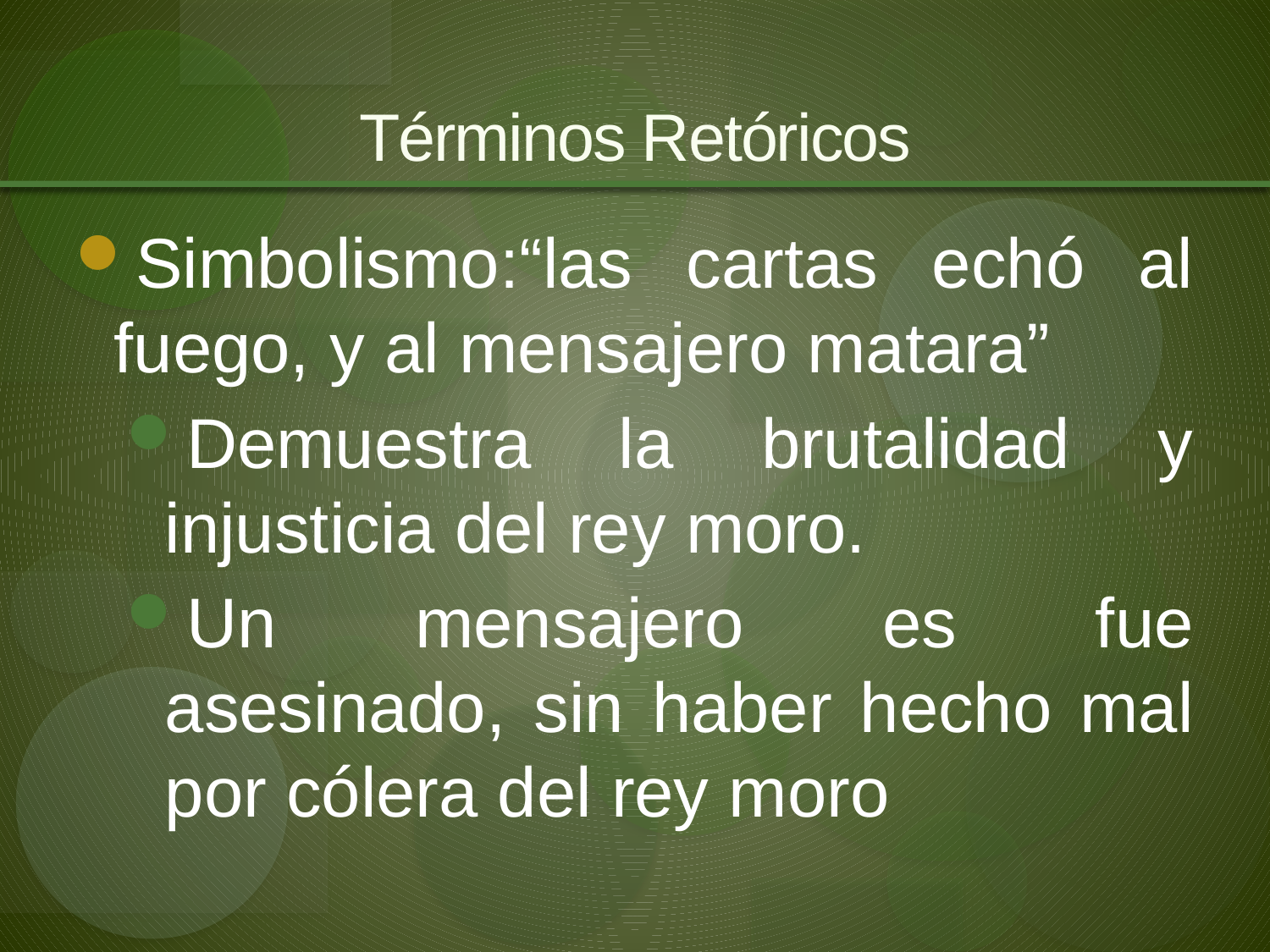

# Términos Retóricos
Simbolismo:“las cartas echó al fuego, y al mensajero matara”
Demuestra la brutalidad y injusticia del rey moro.
Un mensajero es fue asesinado, sin haber hecho mal por cólera del rey moro